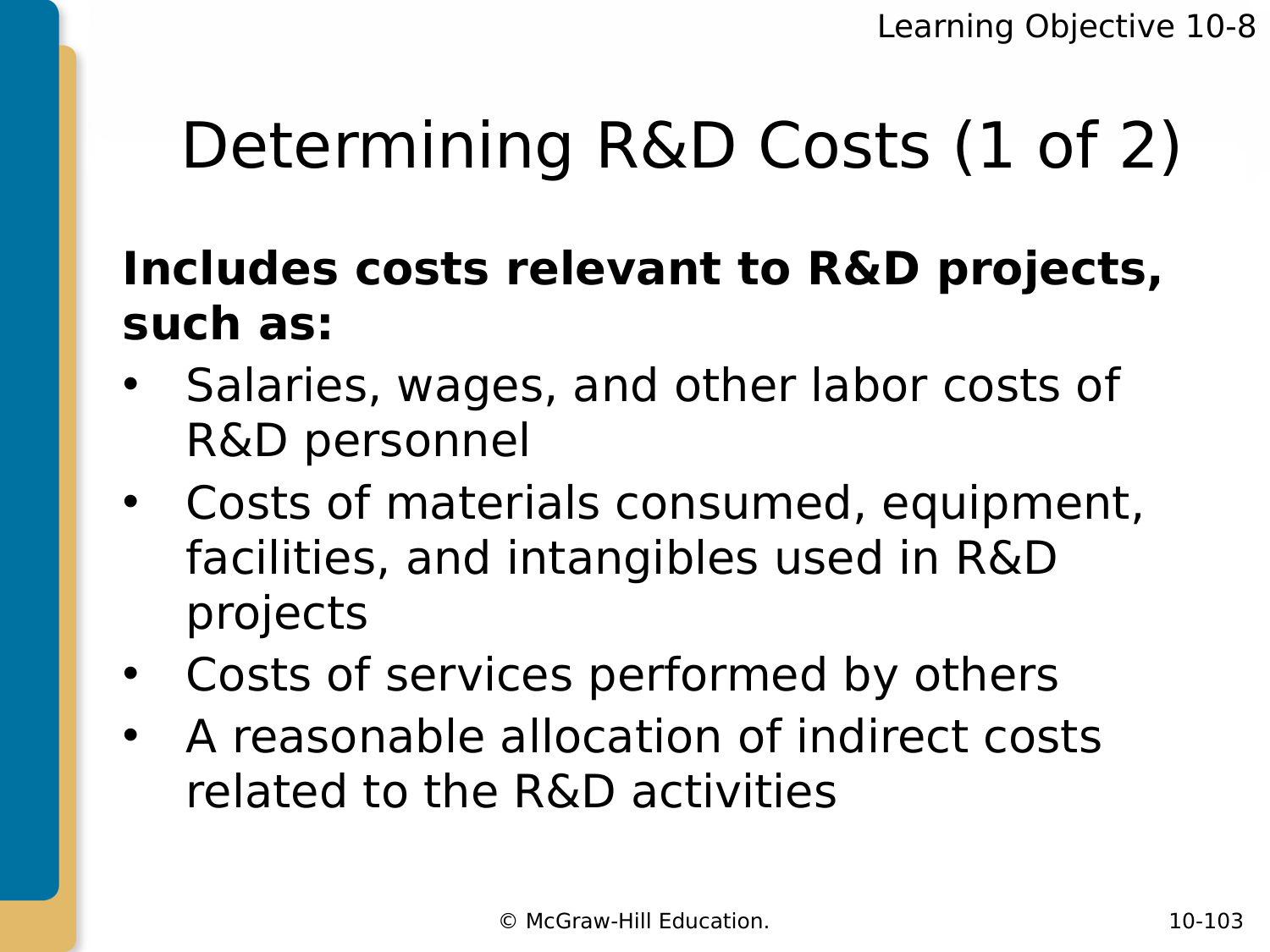

Learning Objective 10-8
# Determining R&D Costs (1 of 2)
Includes costs relevant to R&D projects, such as:
Salaries, wages, and other labor costs of R&D personnel
Costs of materials consumed, equipment, facilities, and intangibles used in R&D projects
Costs of services performed by others
A reasonable allocation of indirect costs related to the R&D activities